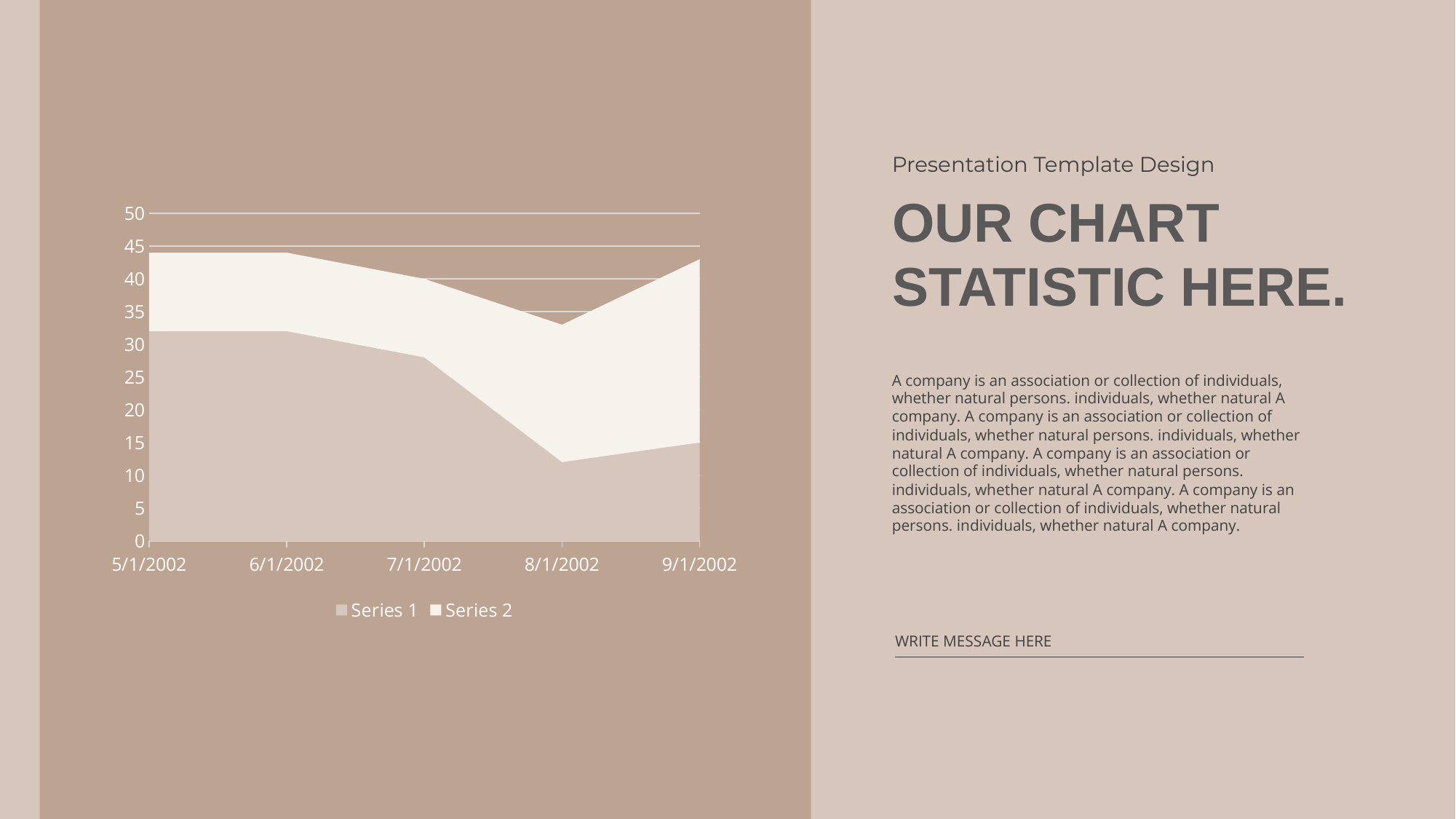

Presentation Template Design
OUR CHART

### Chart

| Category | Series 1 | Series 2 |
|---|---|---|
| 37377 | 32.0 | 12.0 |
| 37408 | 32.0 | 12.0 |
| 37438 | 28.0 | 12.0 |
| 37469 | 12.0 | 21.0 |
| 37500 | 15.0 | 28.0 |
STATISTIC HERE.
A company is an association or collection of individuals, whether natural persons. individuals, whether natural A company. A company is an association or collection of individuals, whether natural persons. individuals, whether natural A company. A company is an association or collection of individuals, whether natural persons. individuals, whether natural A company. A company is an association or collection of individuals, whether natural persons. individuals, whether natural A company.

WRITE MESSAGE HERE